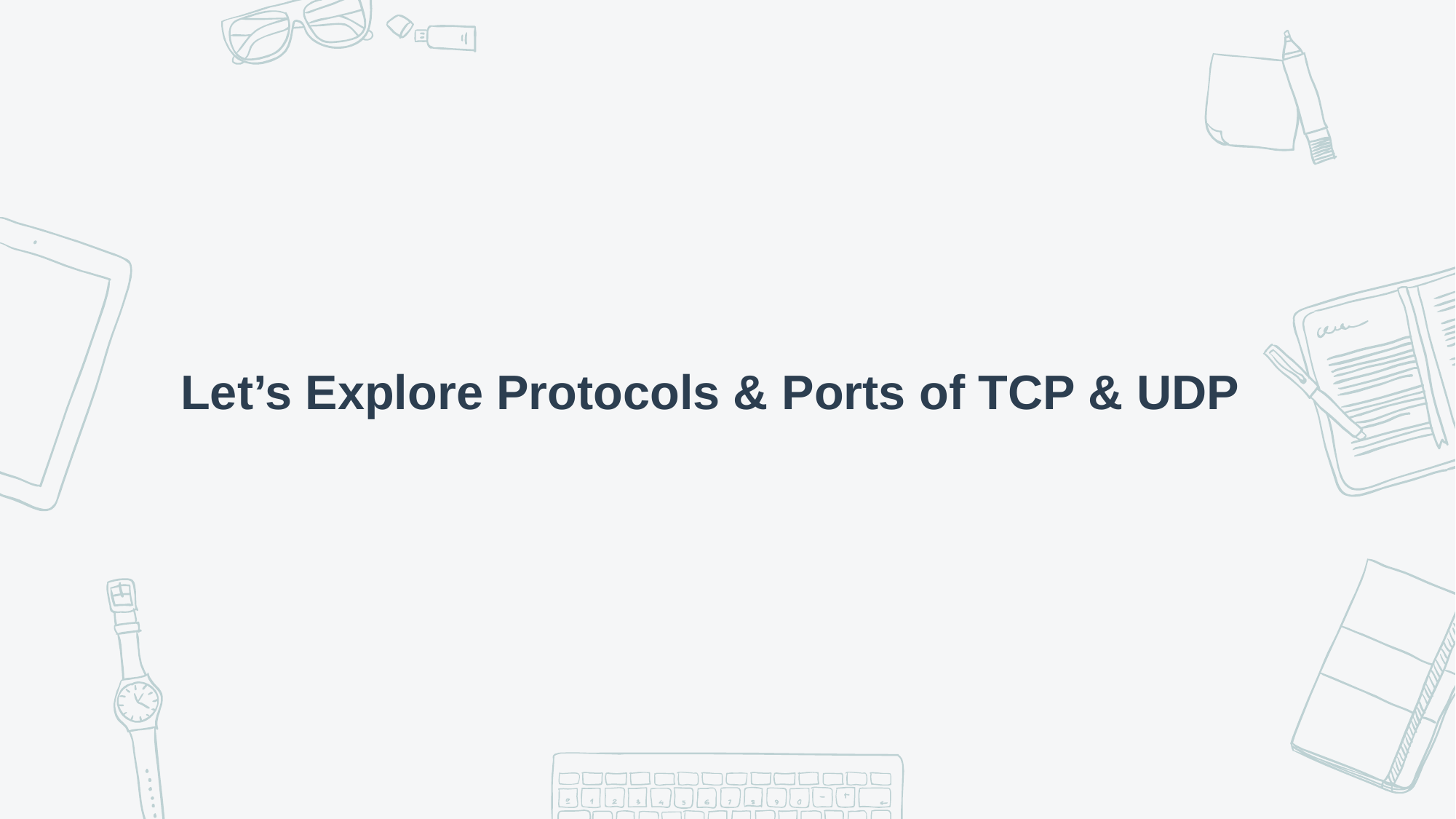

Let’s Explore Protocols & Ports of TCP & UDP